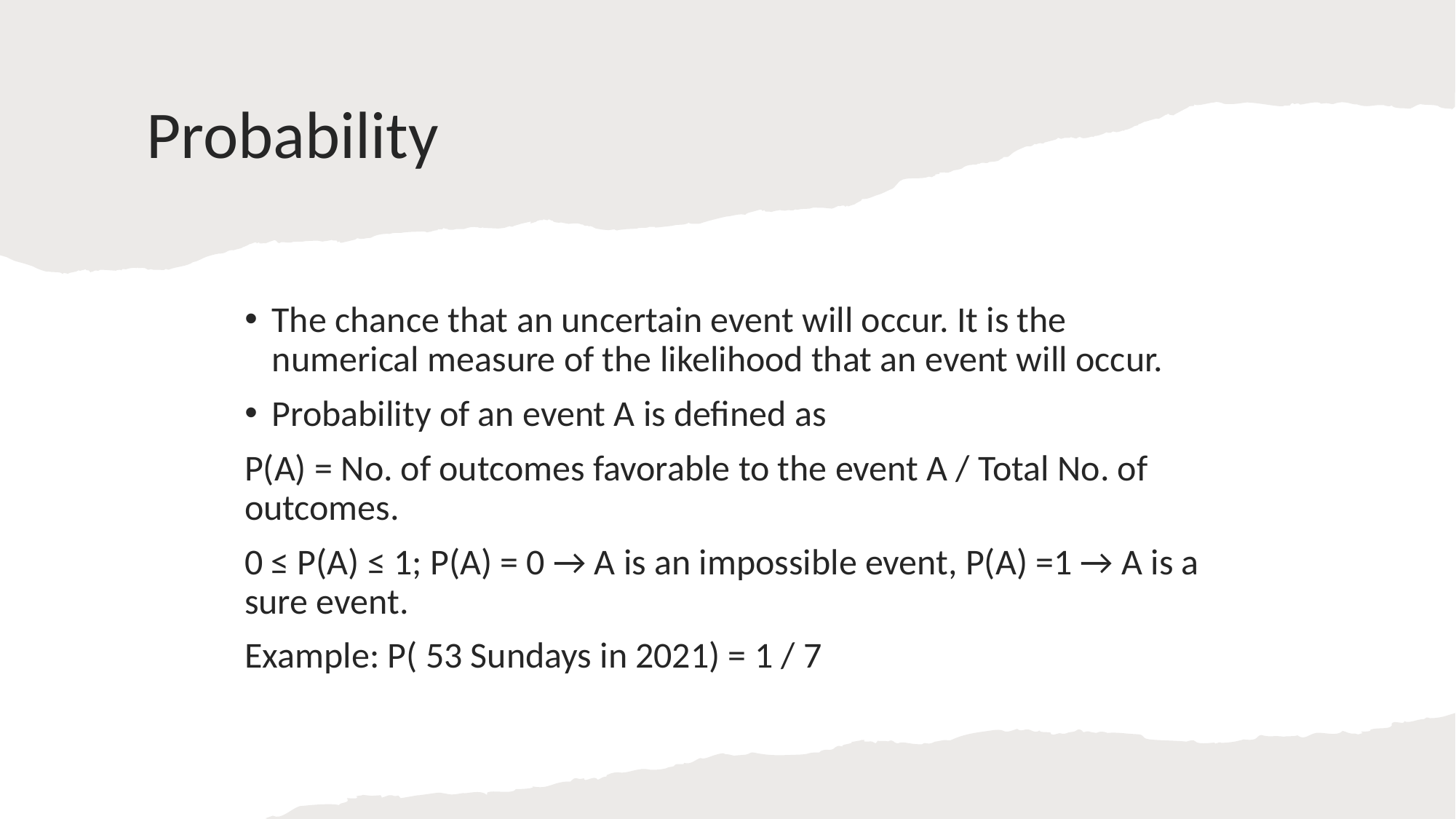

# Probability
The chance that an uncertain event will occur. It is the numerical measure of the likelihood that an event will occur.
Probability of an event A is defined as
P(A) = No. of outcomes favorable to the event A / Total No. of outcomes.
0 ≤ P(A) ≤ 1; P(A) = 0 → A is an impossible event, P(A) =1 → A is a sure event.
Example: P( 53 Sundays in 2021) = 1 / 7